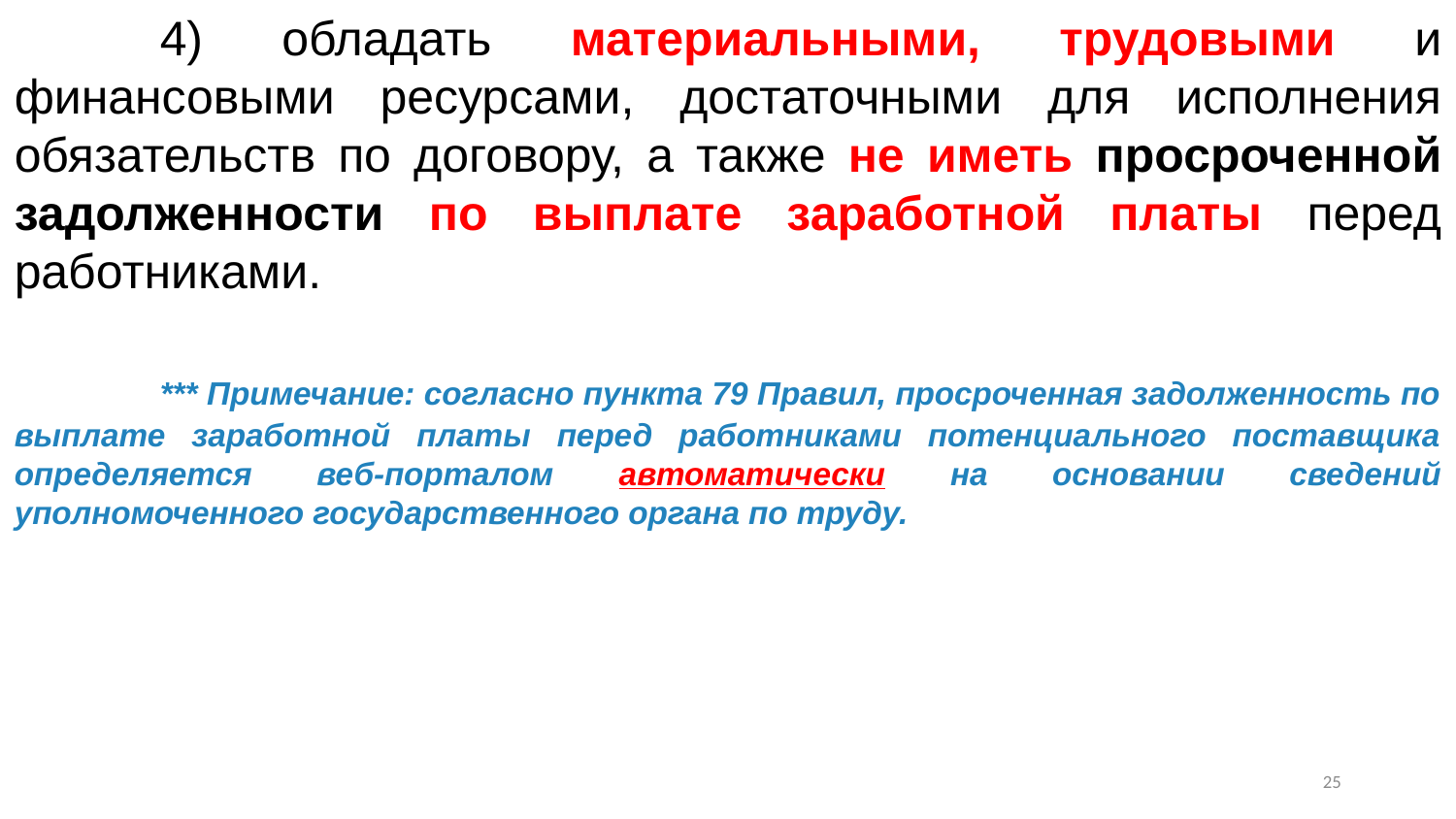

4) обладать материальными, трудовыми и финансовыми ресурсами, достаточными для исполнения обязательств по договору, а также не иметь просроченной задолженности по выплате заработной платы перед работниками.

	*** Примечание: согласно пункта 79 Правил, просроченная задолженность по выплате заработной платы перед работниками потенциального поставщика определяется веб-порталом автоматически на основании сведений уполномоченного государственного органа по труду.
25